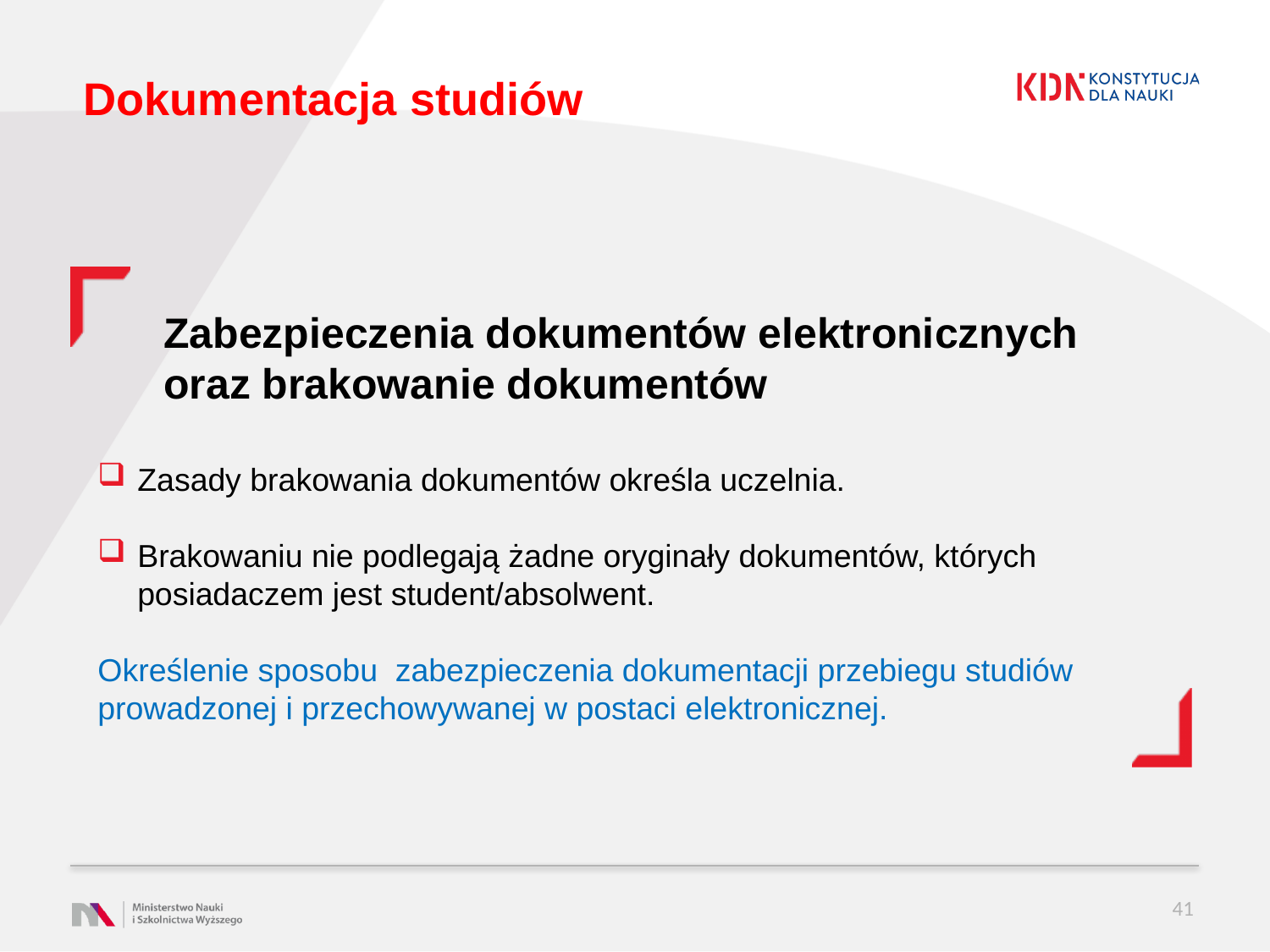

# Dokumentacja studiów
Zabezpieczenia dokumentów elektronicznych oraz brakowanie dokumentów

Zasady brakowania dokumentów określa uczelnia.

Brakowaniu nie podlegają żadne oryginały dokumentów, których posiadaczem jest student/absolwent.

Określenie sposobu  zabezpieczenia dokumentacji przebiegu studiów prowadzonej i przechowywanej w postaci elektronicznej.

41